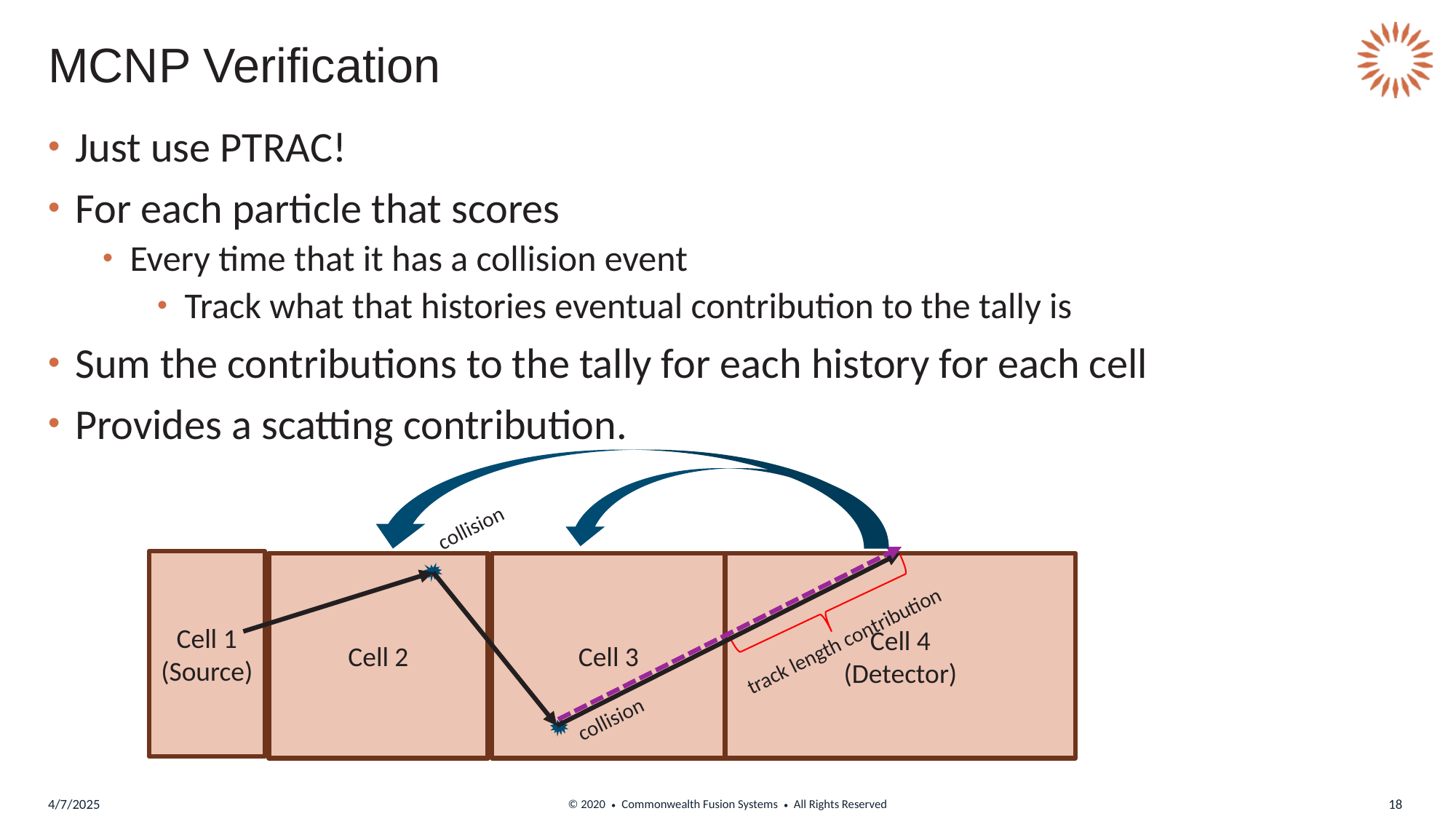

# MCNP Verification
Just use PTRAC!
For each particle that scores
Every time that it has a collision event
Track what that histories eventual contribution to the tally is
Sum the contributions to the tally for each history for each cell
Provides a scatting contribution.

collision

Cell 1
(Source)
Cell 2
Cell 3
Cell 4
(Detector)

track length contribution
collision